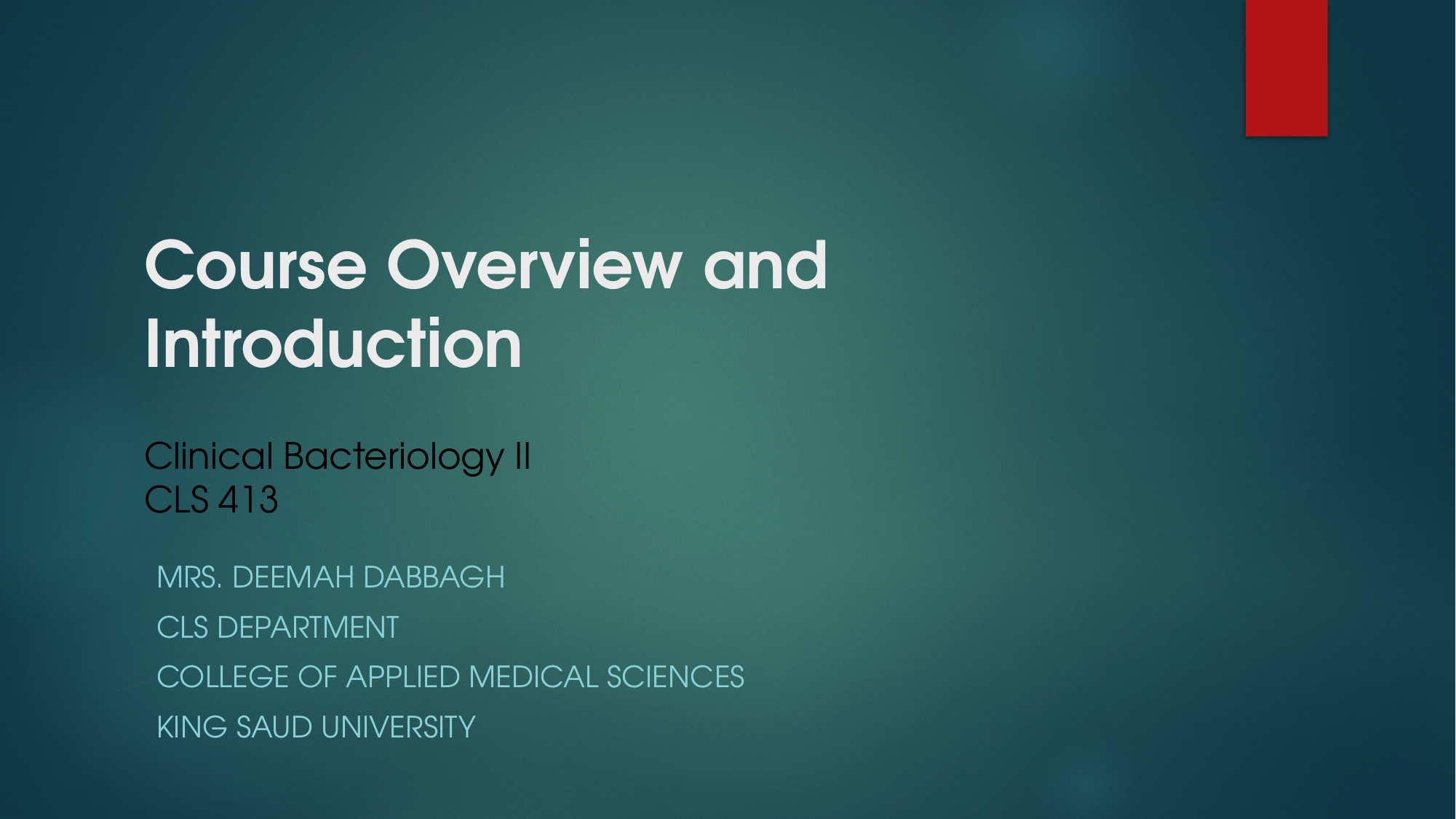

# Course Overview and Introduction Clinical Bacteriology II CLS 413
Mrs. Deemah Dabbagh
CLS Department
College of Applied Medical Sciences
King Saud University